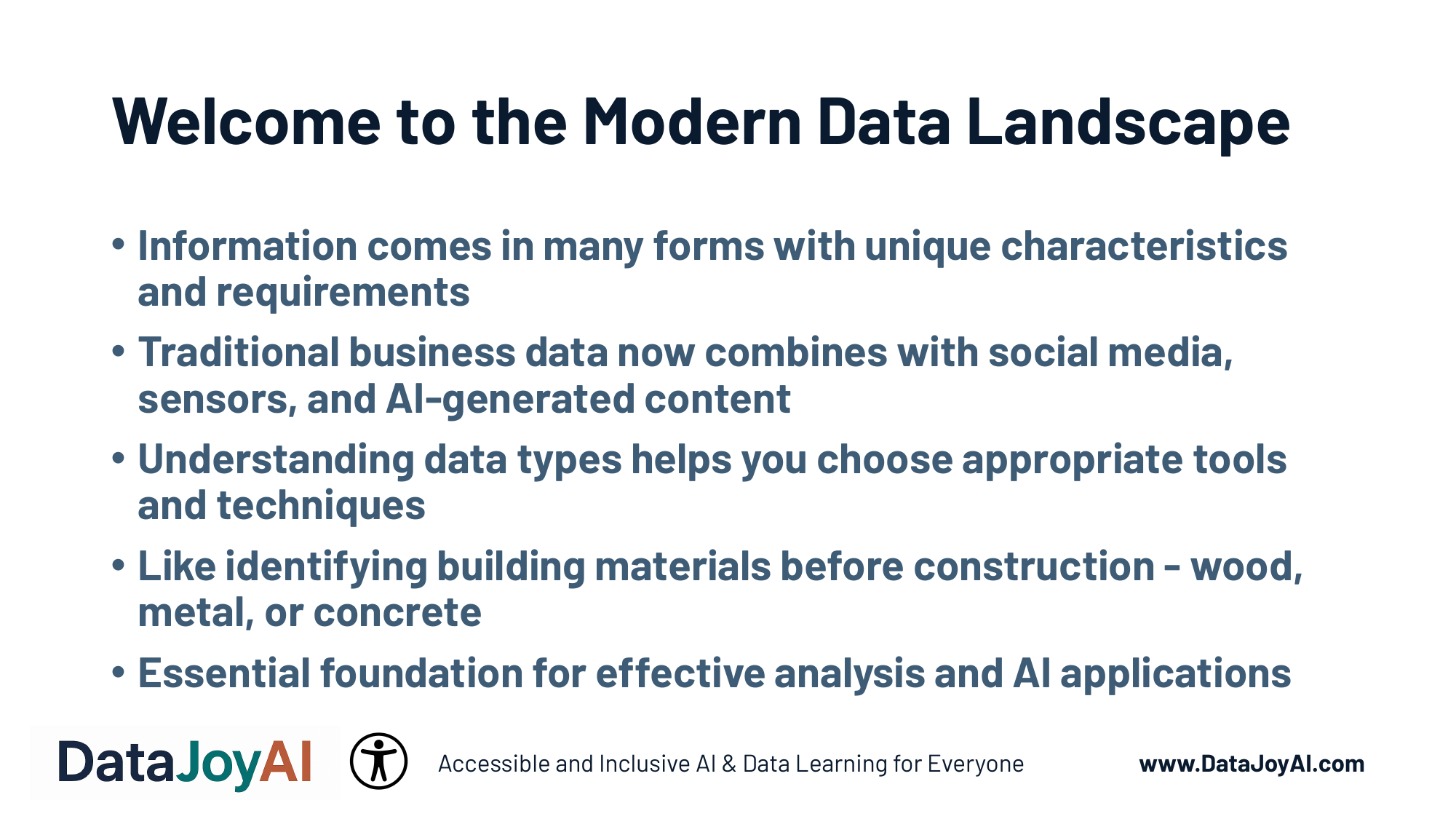

# Welcome to the Modern Data Landscape
Information comes in many forms with unique characteristics and requirements
Traditional business data now combines with social media, sensors, and AI-generated content
Understanding data types helps you choose appropriate tools and techniques
Like identifying building materials before construction - wood, metal, or concrete
Essential foundation for effective analysis and AI applications